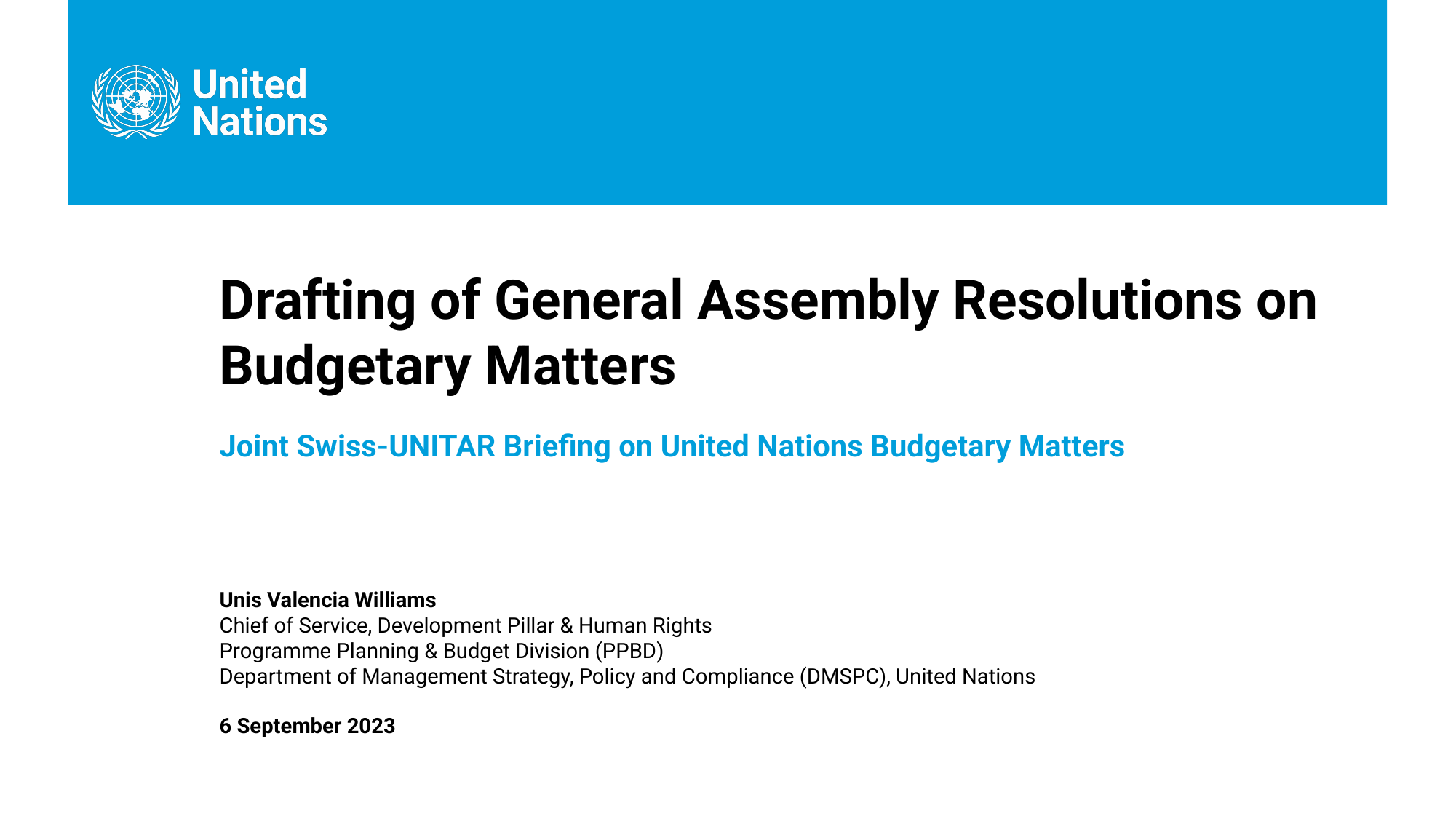

# Drafting of General Assembly Resolutions on Budgetary Matters
Joint Swiss-UNITAR Briefing on United Nations Budgetary Matters

Unis Valencia Williams
Chief of Service, Development Pillar & Human Rights
Programme Planning & Budget Division (PPBD)
Department of Management Strategy, Policy and Compliance (DMSPC), United Nations
6 September 2023